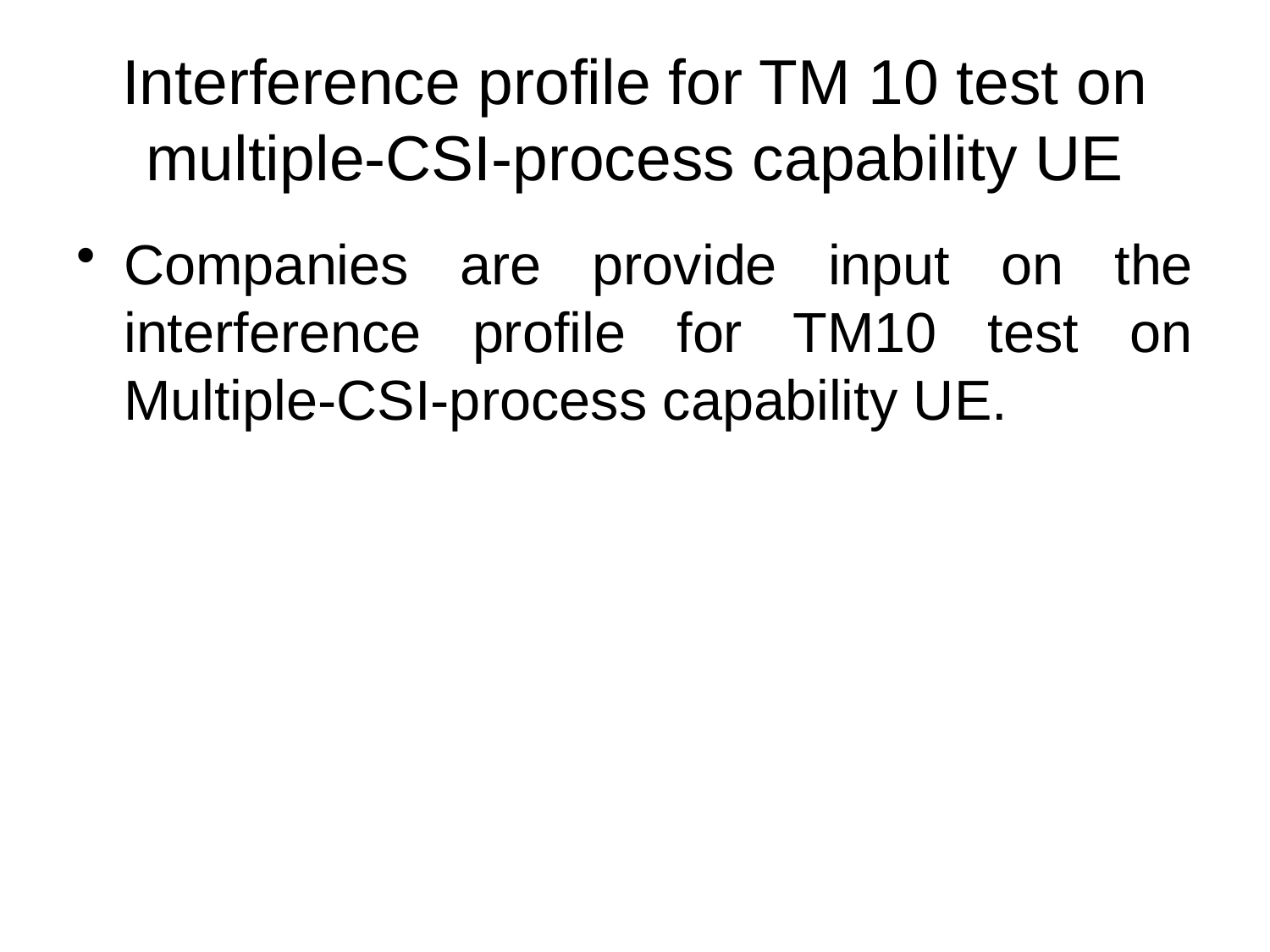

# Interference profile for TM 10 test on multiple-CSI-process capability UE
Companies are provide input on the interference profile for TM10 test on Multiple-CSI-process capability UE.